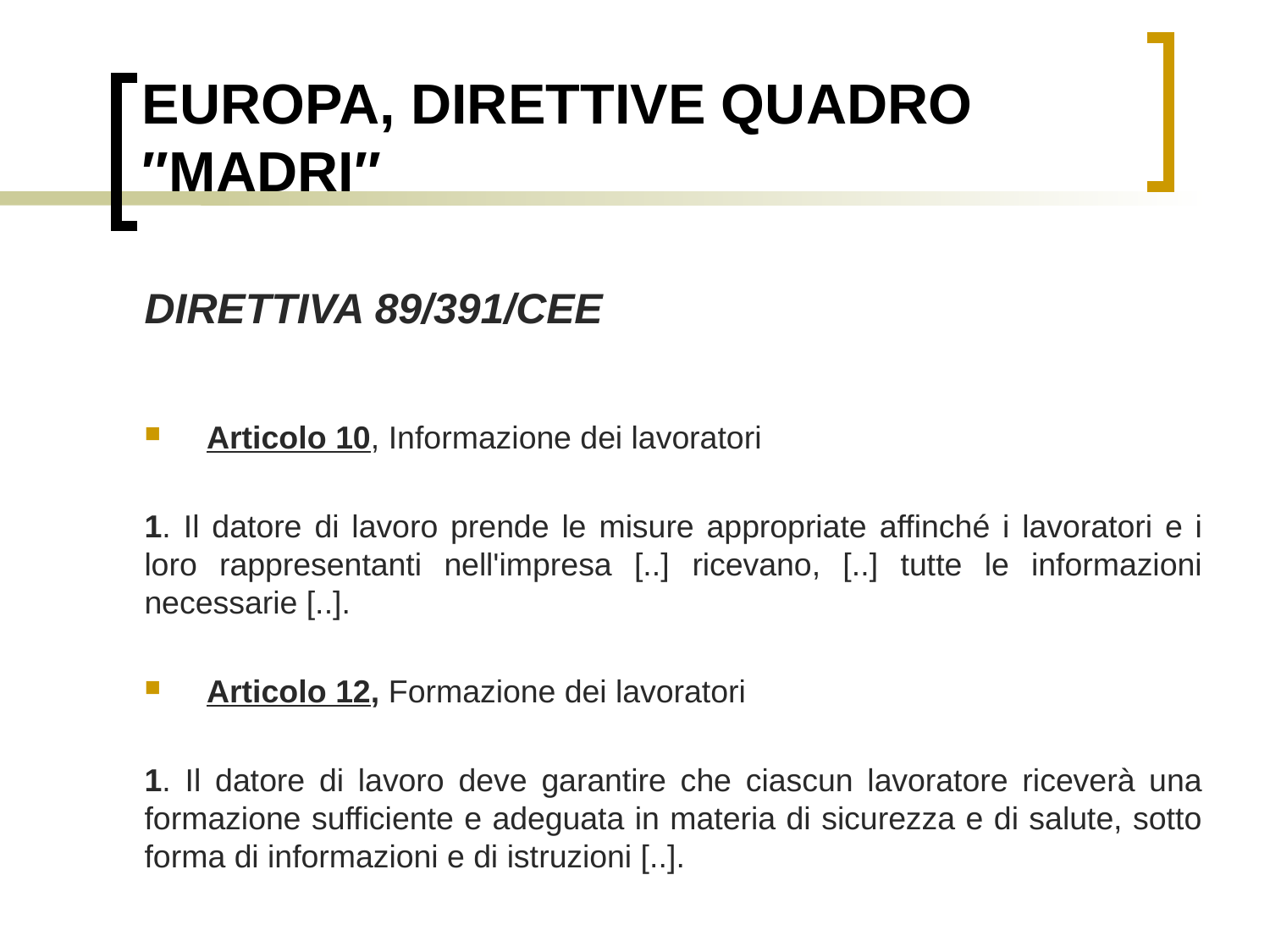

# EUROPA, DIRETTIVE QUADRO ″MADRI″
DIRETTIVA 89/391/CEE

Articolo 10, Informazione dei lavoratori

1. Il datore di lavoro prende le misure appropriate affinché i lavoratori e i loro rappresentanti nell'impresa [..] ricevano, [..] tutte le informazioni necessarie [..].

Articolo 12, Formazione dei lavoratori

1. Il datore di lavoro deve garantire che ciascun lavoratore riceverà una formazione sufficiente e adeguata in materia di sicurezza e di salute, sotto forma di informazioni e di istruzioni [..].